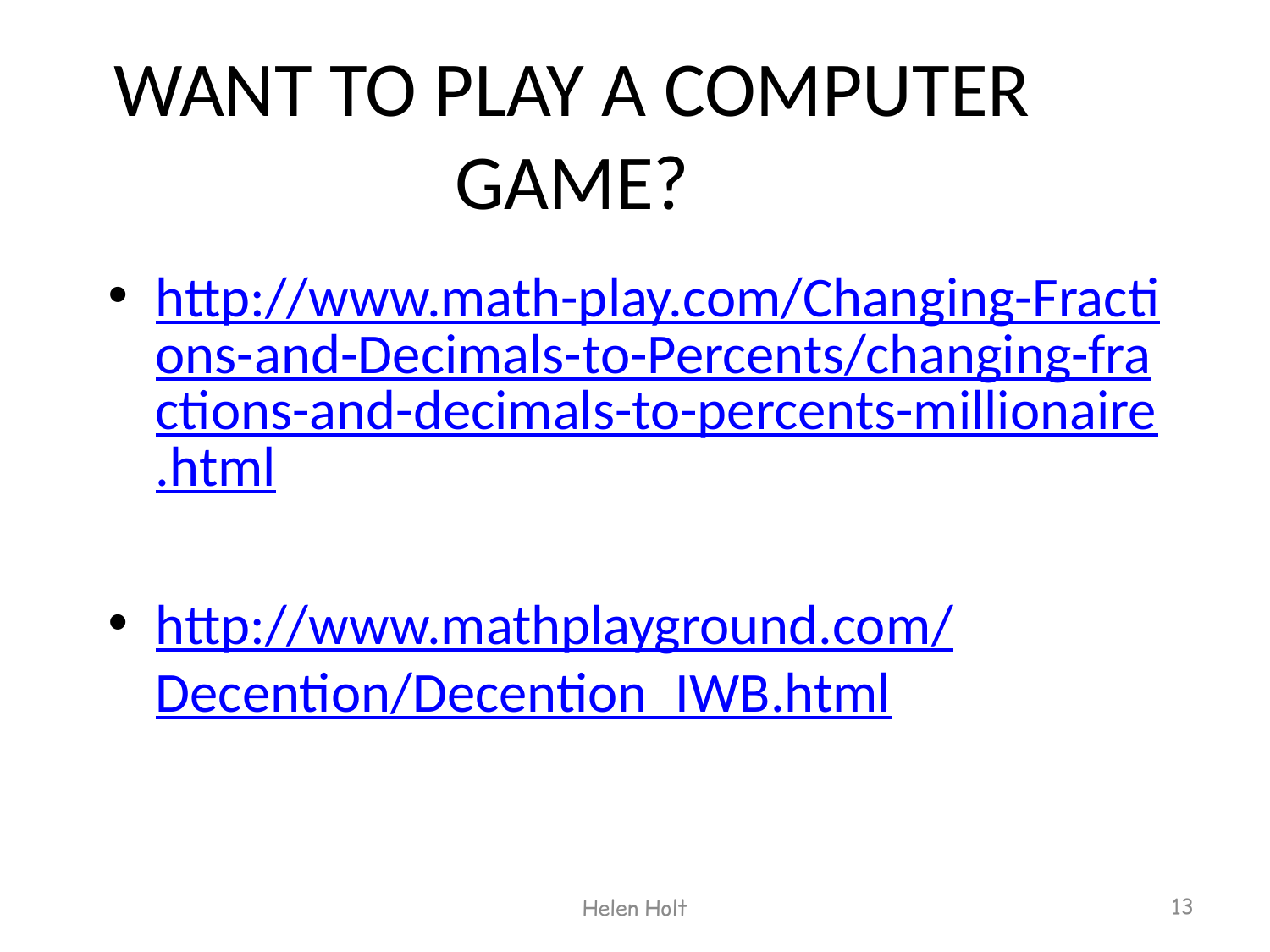

# WANT TO PLAY A COMPUTER GAME?
http://www.math-play.com/Changing-Fractions-and-Decimals-to-Percents/changing-fractions-and-decimals-to-percents-millionaire.html

http://www.mathplayground.com/Decention/Decention_IWB.html
Helen Holt
13